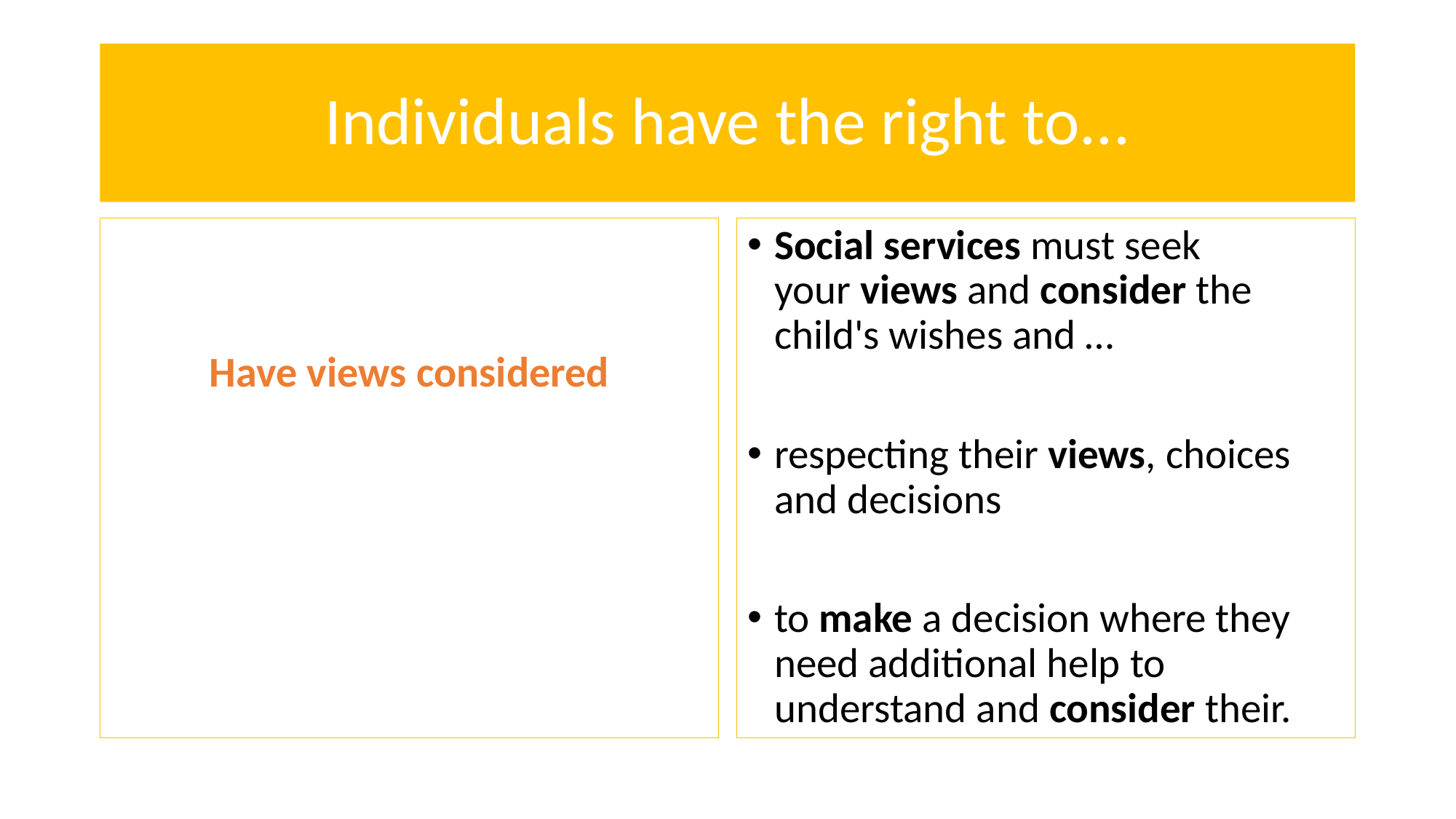

# Individuals have the right to...

Have views considered

Social services must seek your views and consider the child's wishes and …

respecting their views, choices and decisions

to make a decision where they need additional help to understand and consider their.